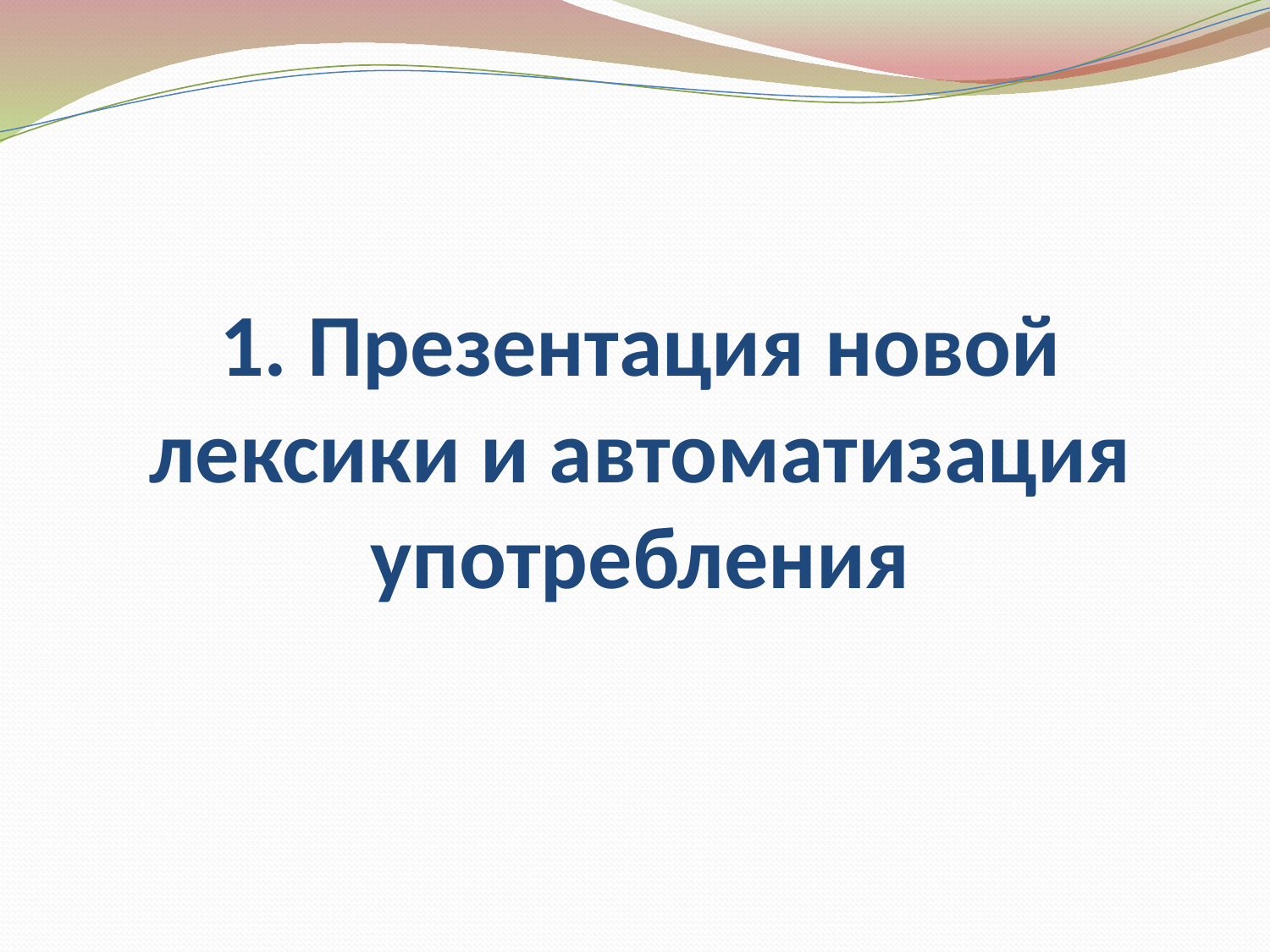

# 1. Презентация новой лексики и автоматизация употребления